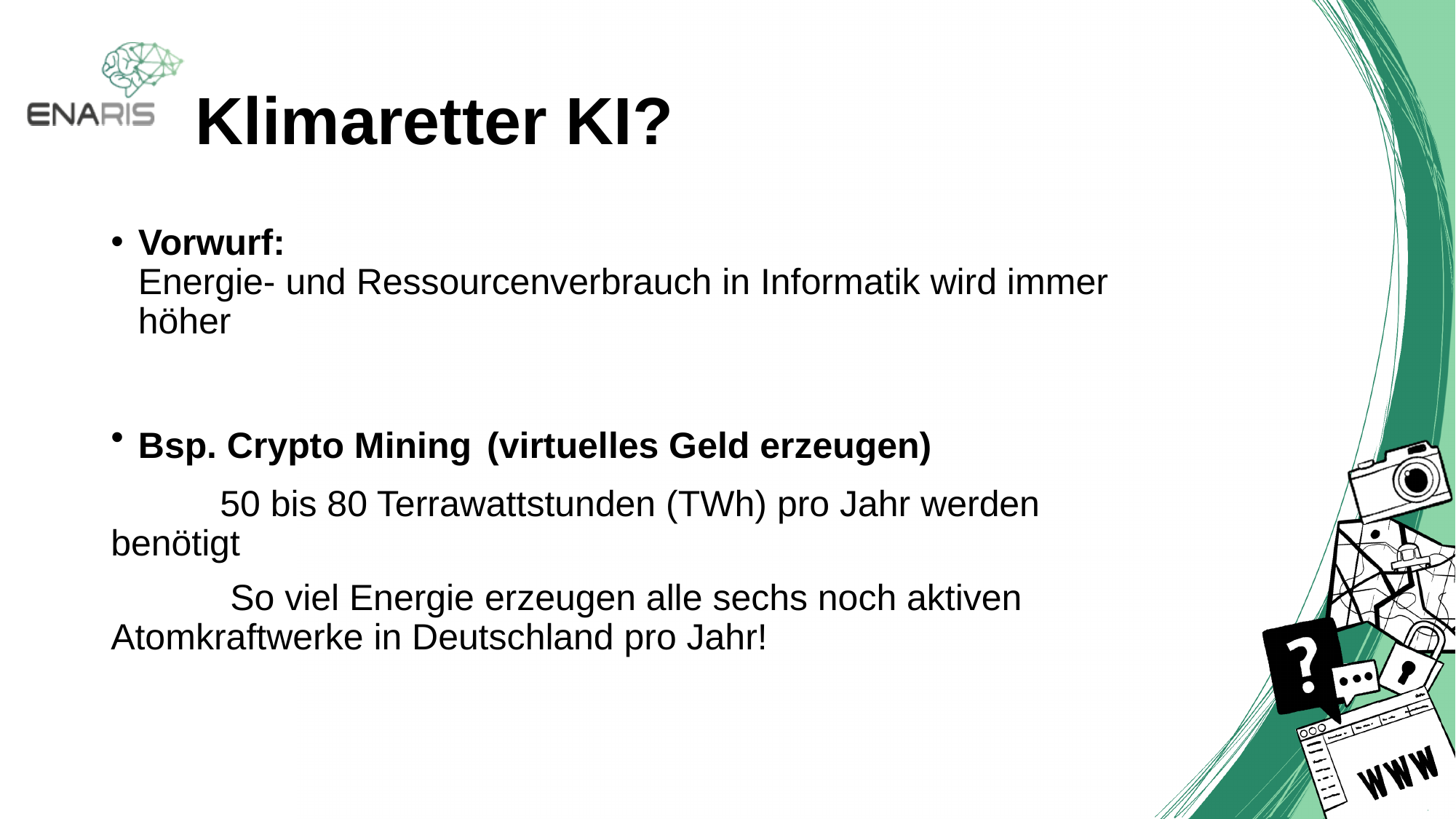

# Klimaretter KI?
Vorwurf:
Energie- und Ressourcenverbrauch in Informatik wird immer höher

Bsp. Crypto Mining (virtuelles Geld erzeugen)
	50 bis 80 Terrawattstunden (TWh) pro Jahr werden 	benötigt
	 So viel Energie erzeugen alle sechs noch aktiven 	Atomkraftwerke in Deutschland pro Jahr!